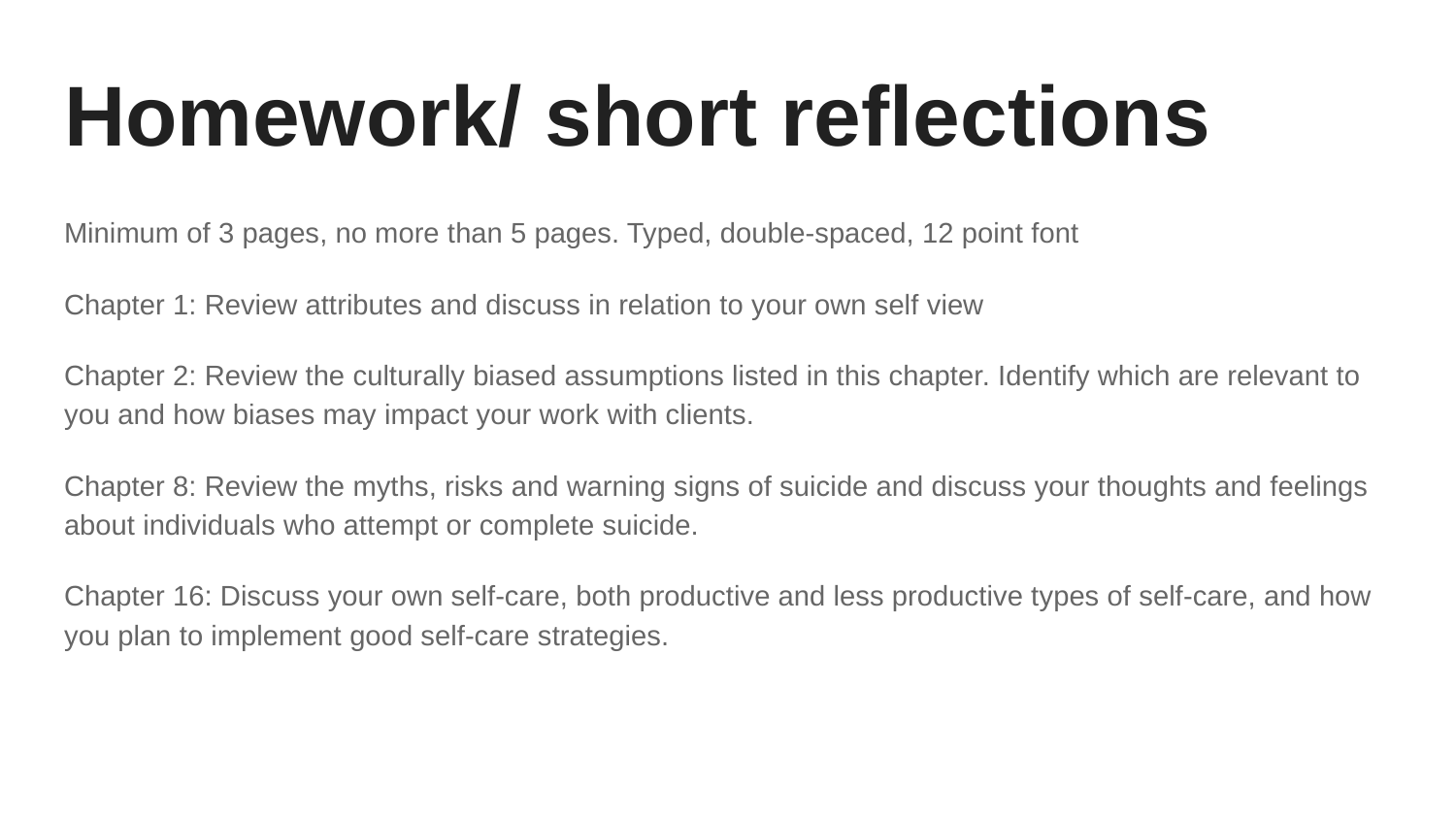

# Homework/ short reflections
Minimum of 3 pages, no more than 5 pages. Typed, double-spaced, 12 point font
Chapter 1: Review attributes and discuss in relation to your own self view
Chapter 2: Review the culturally biased assumptions listed in this chapter. Identify which are relevant to you and how biases may impact your work with clients.
Chapter 8: Review the myths, risks and warning signs of suicide and discuss your thoughts and feelings about individuals who attempt or complete suicide.
Chapter 16: Discuss your own self-care, both productive and less productive types of self-care, and how you plan to implement good self-care strategies.